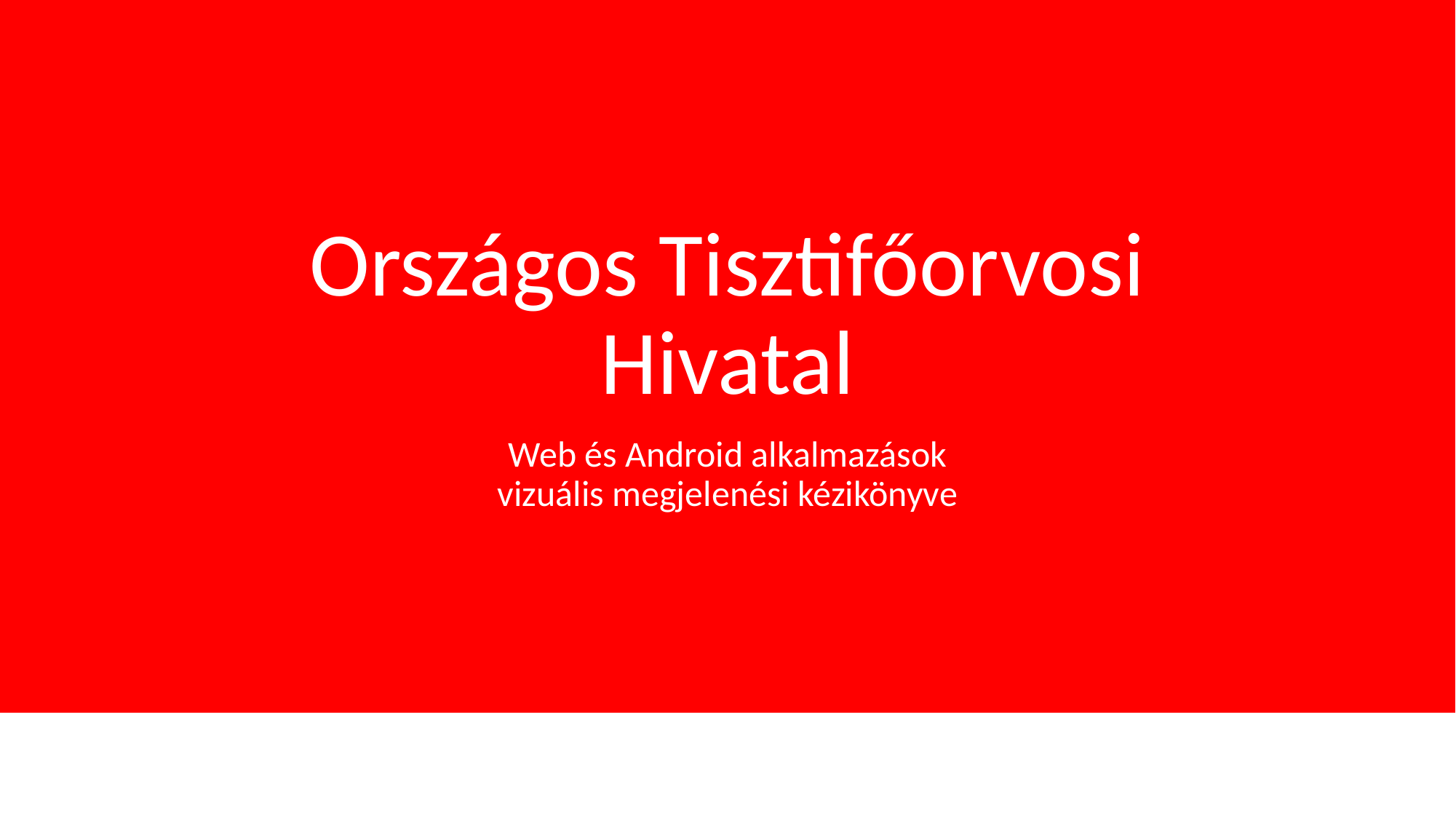

# Országos Tisztifőorvosi Hivatal
Web és Android alkalmazások
vizuális megjelenési kézikönyve